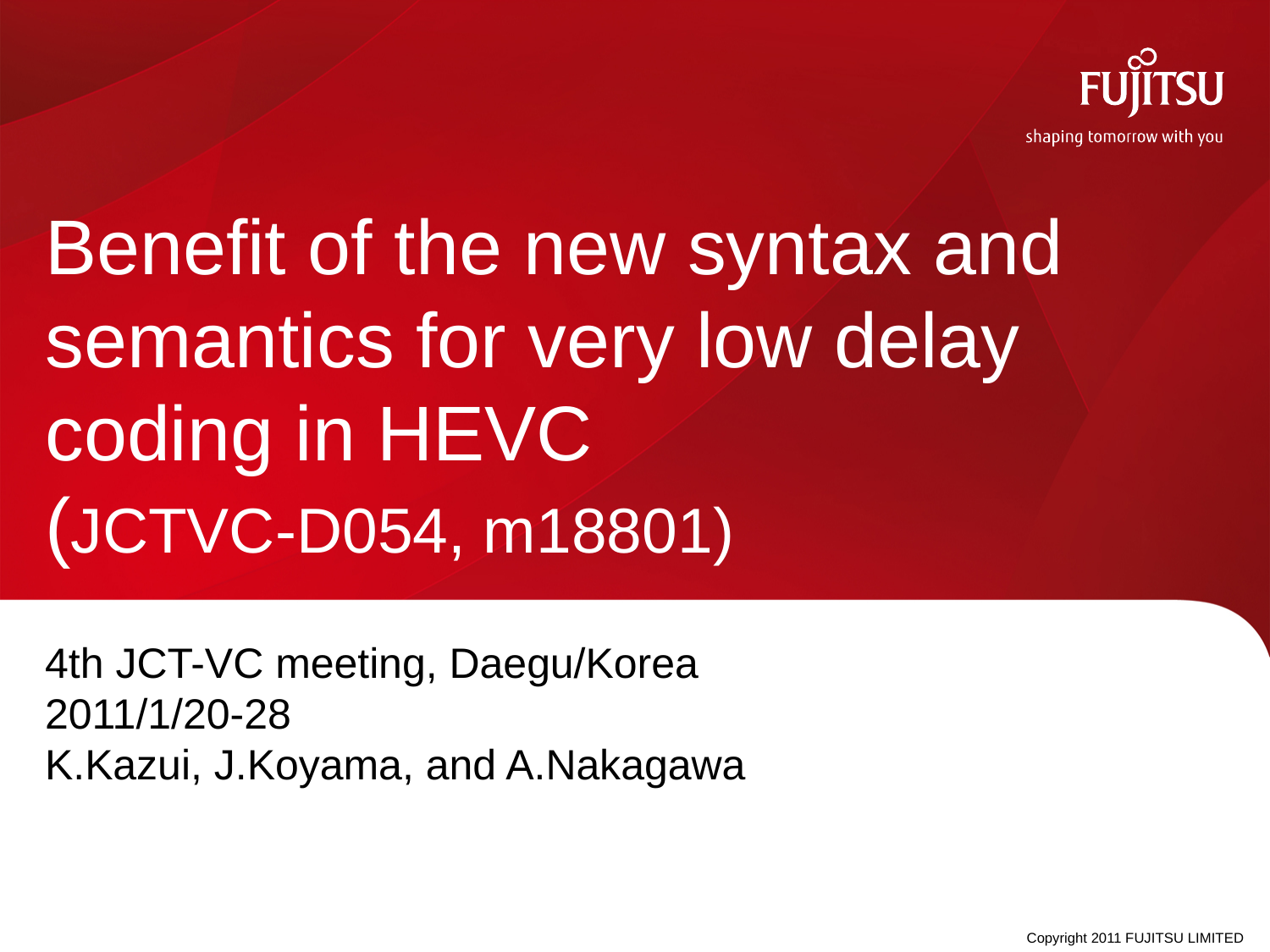

# Benefit of the new syntax and semantics for very low delay coding in HEVC (JCTVC-D054, m18801)
4th JCT-VC meeting, Daegu/Korea
2011/1/20-28
K.Kazui, J.Koyama, and A.Nakagawa

Copyright 2011 FUJITSU LIMITED